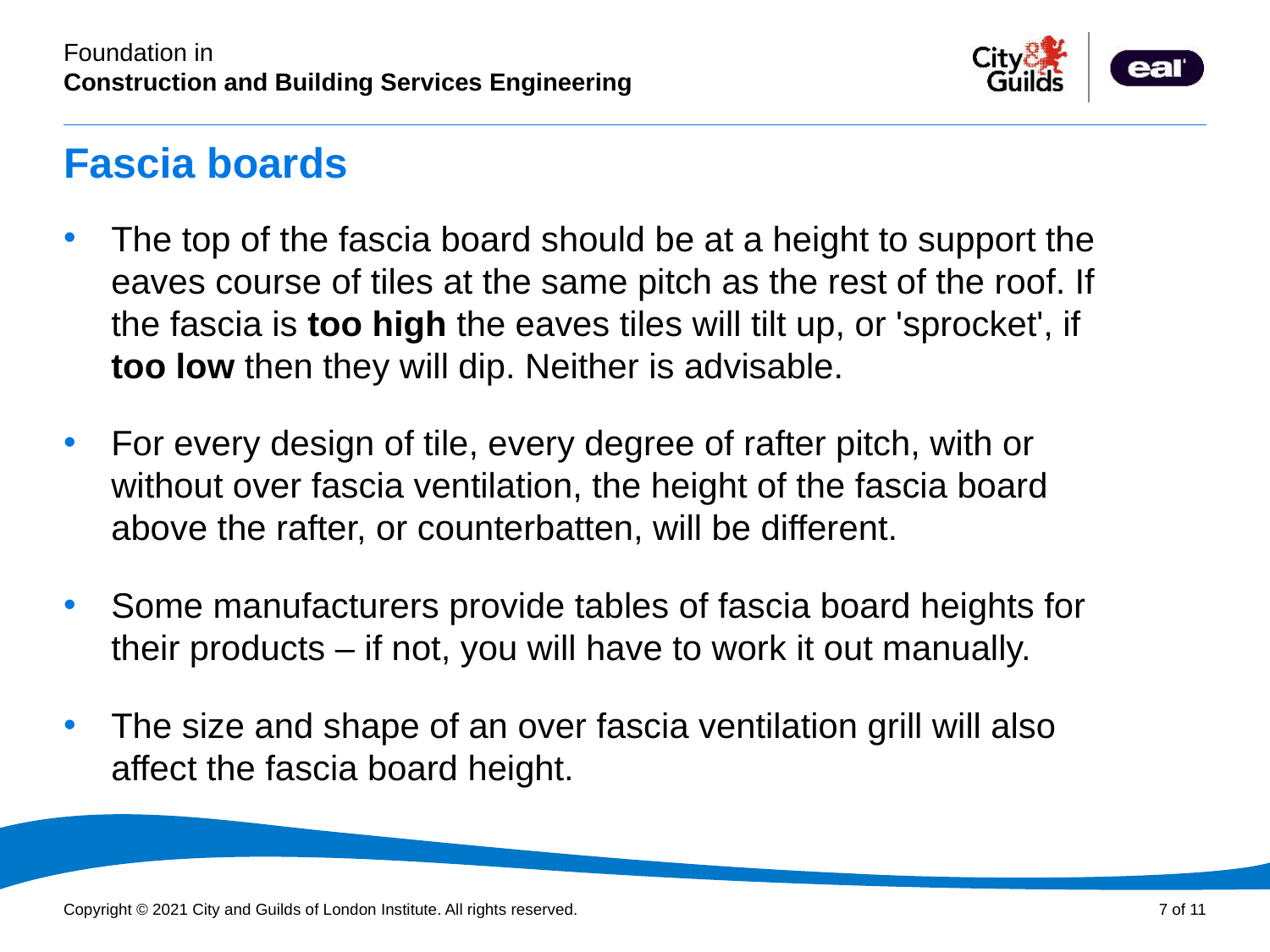

# Fascia boards
The top of the fascia board should be at a height to support the eaves course of tiles at the same pitch as the rest of the roof. If the fascia is too high the eaves tiles will tilt up, or 'sprocket', if too low then they will dip. Neither is advisable.
For every design of tile, every degree of rafter pitch, with or without over fascia ventilation, the height of the fascia board above the rafter, or counterbatten, will be different.
Some manufacturers provide tables of fascia board heights for their products – if not, you will have to work it out manually.
The size and shape of an over fascia ventilation grill will also affect the fascia board height.